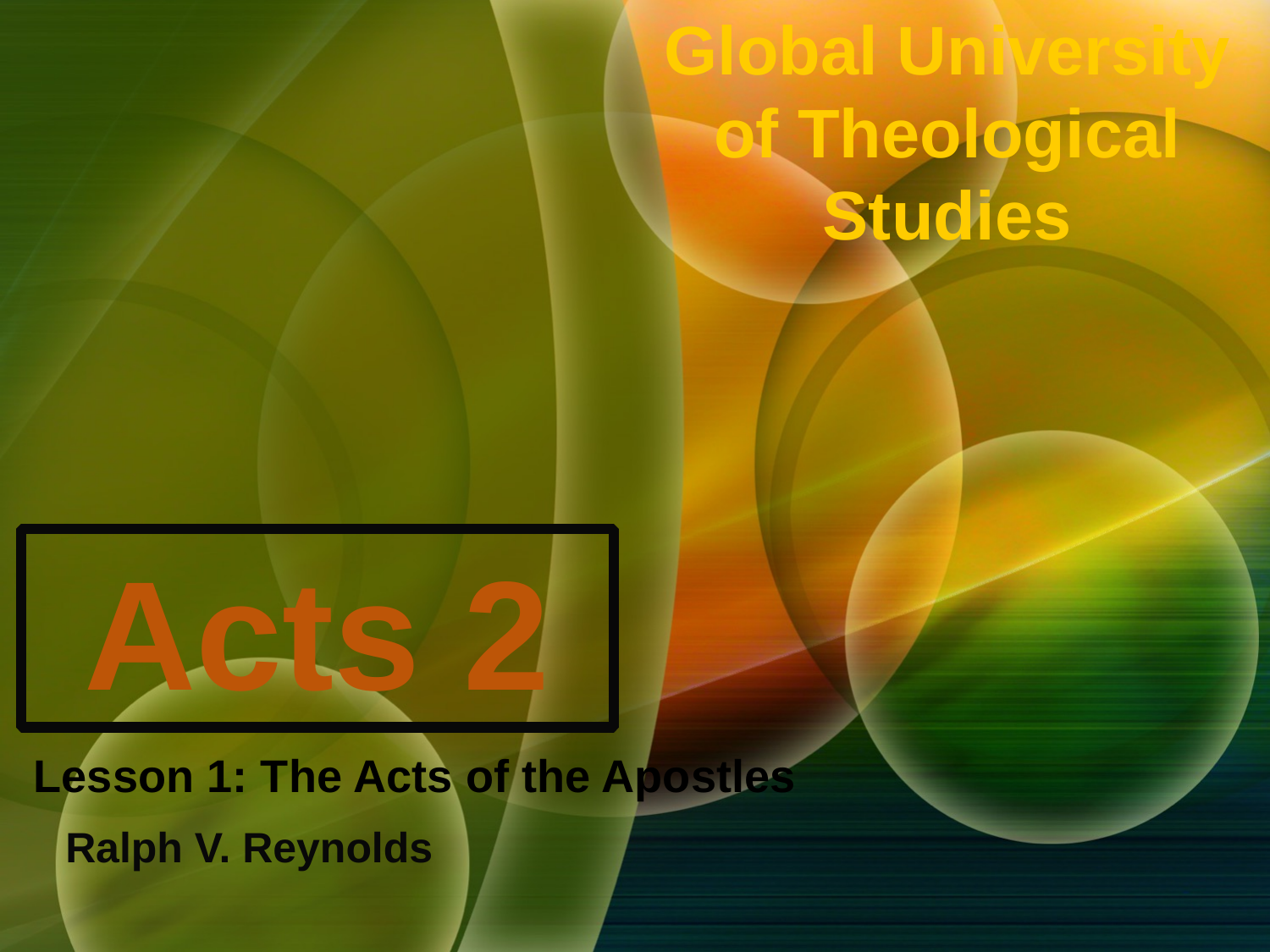

Global University of Theological Studies
Acts 2
Lesson 1: The Acts of the Apostles
Ralph V. Reynolds